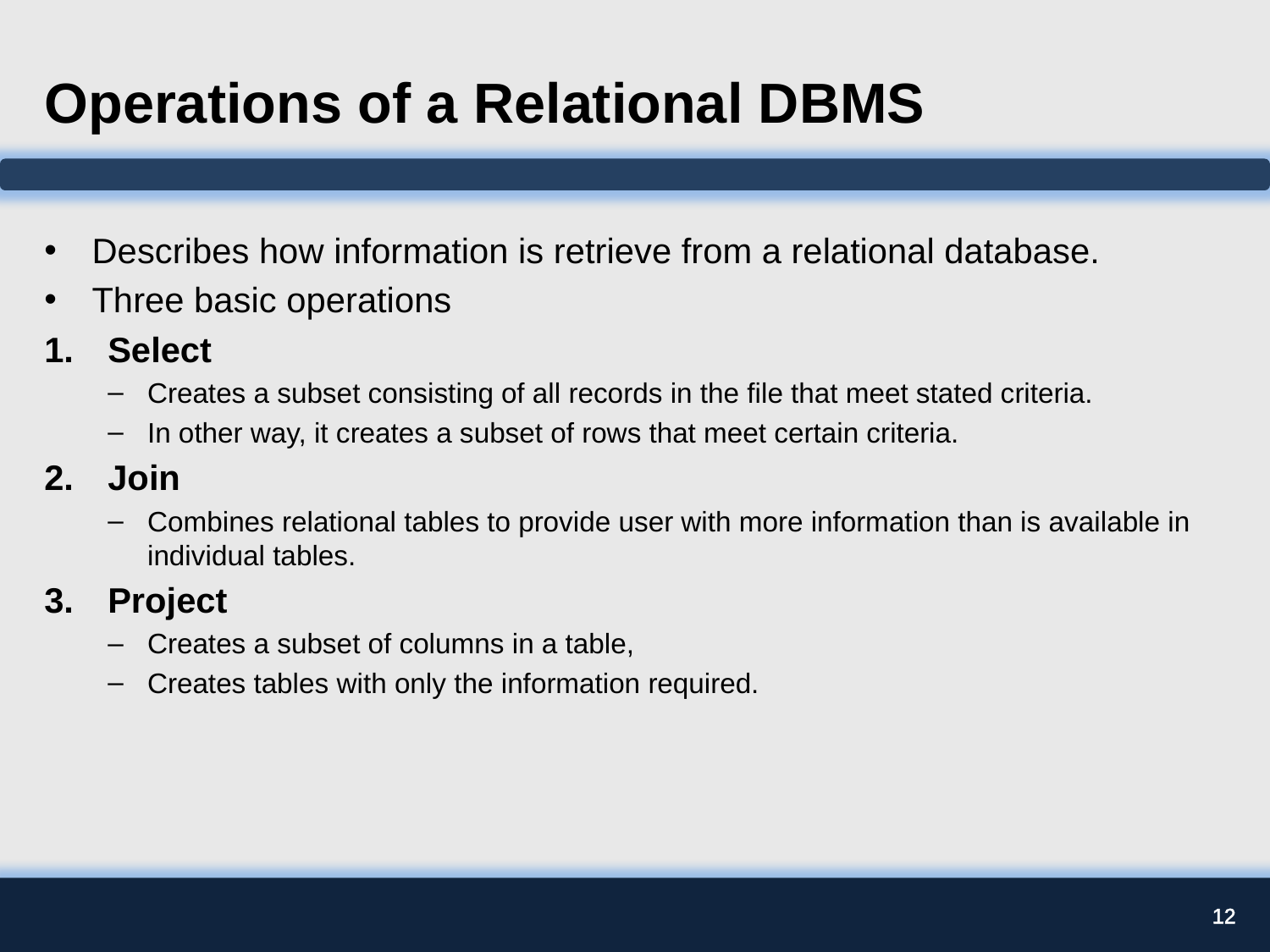

# Operations of a Relational DBMS
Describes how information is retrieve from a relational database.
Three basic operations
Select
Creates a subset consisting of all records in the file that meet stated criteria.
In other way, it creates a subset of rows that meet certain criteria.
Join
Combines relational tables to provide user with more information than is available in individual tables.
Project
Creates a subset of columns in a table,
Creates tables with only the information required.
12